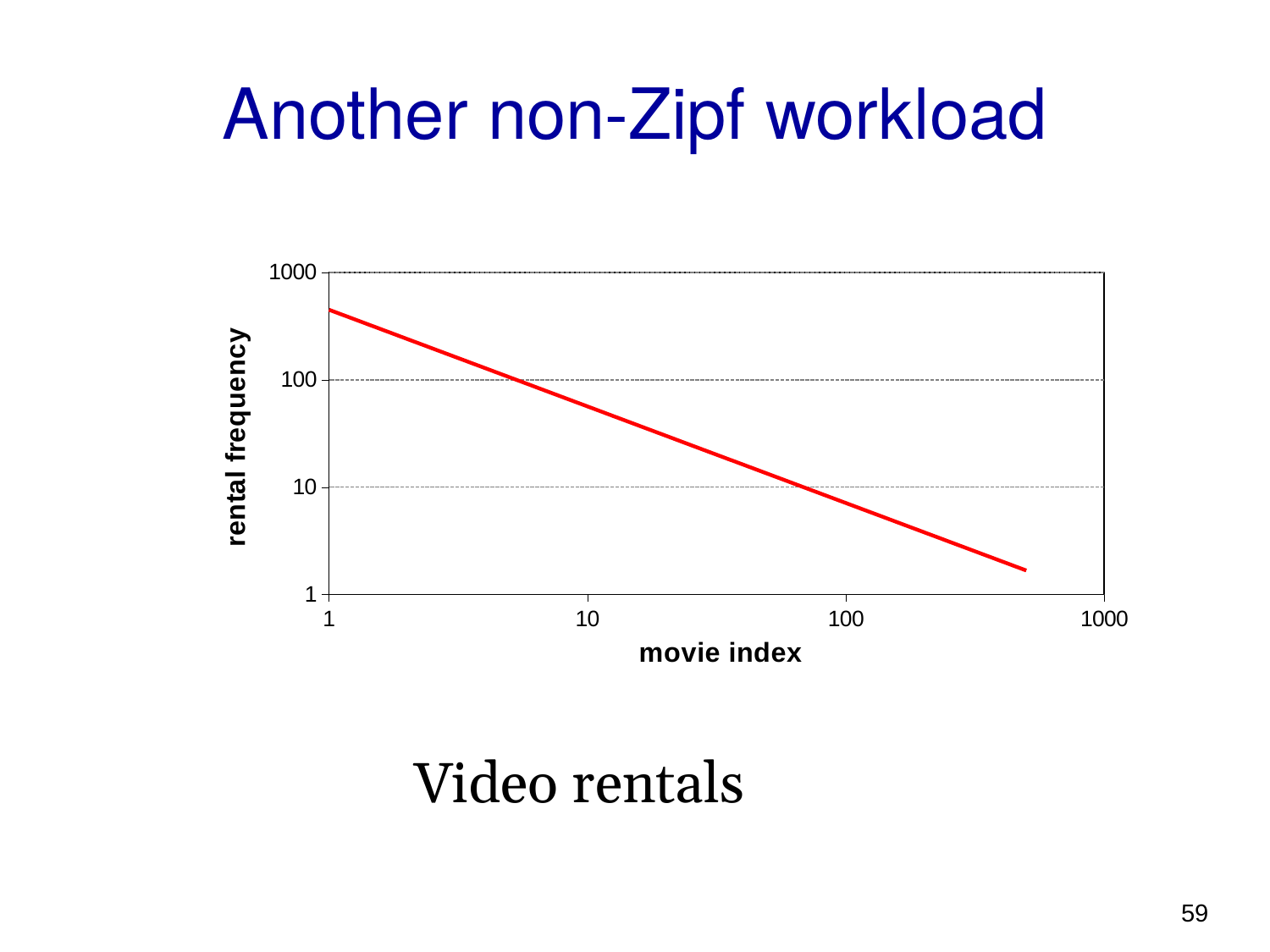

# Another non-Zipf workload
video store rentals

### Chart

| Category | rental frequency |  |
|---|---|---|
box office sales
Video rentals
59